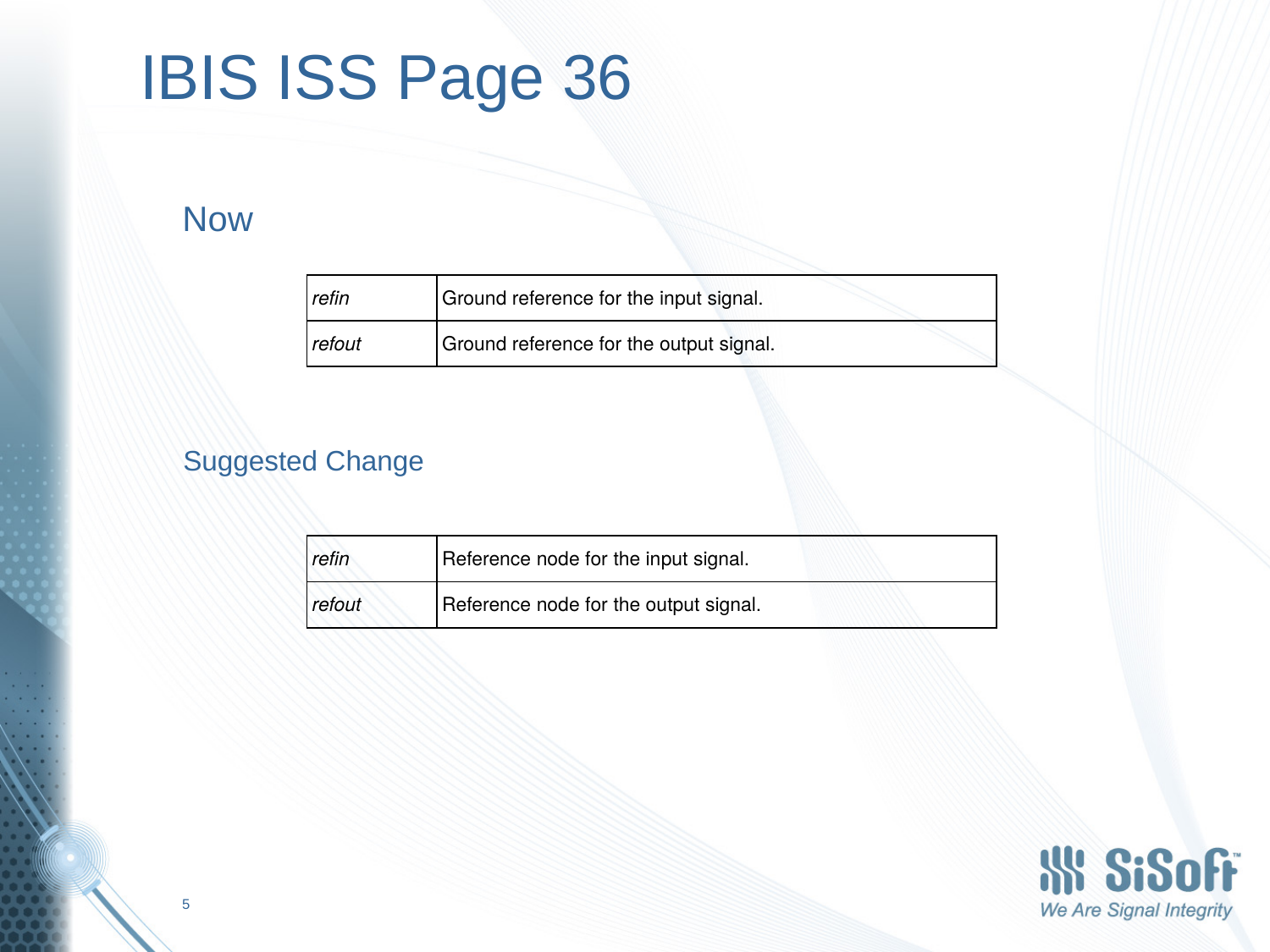

# IBIS ISS Page 36
Now
| refin | Ground reference for the input signal. |
| --- | --- |
| refout | Ground reference for the output signal. |
Suggested Change
| refin | Reference node for the input signal. |
| --- | --- |
| refout | Reference node for the output signal. |
5